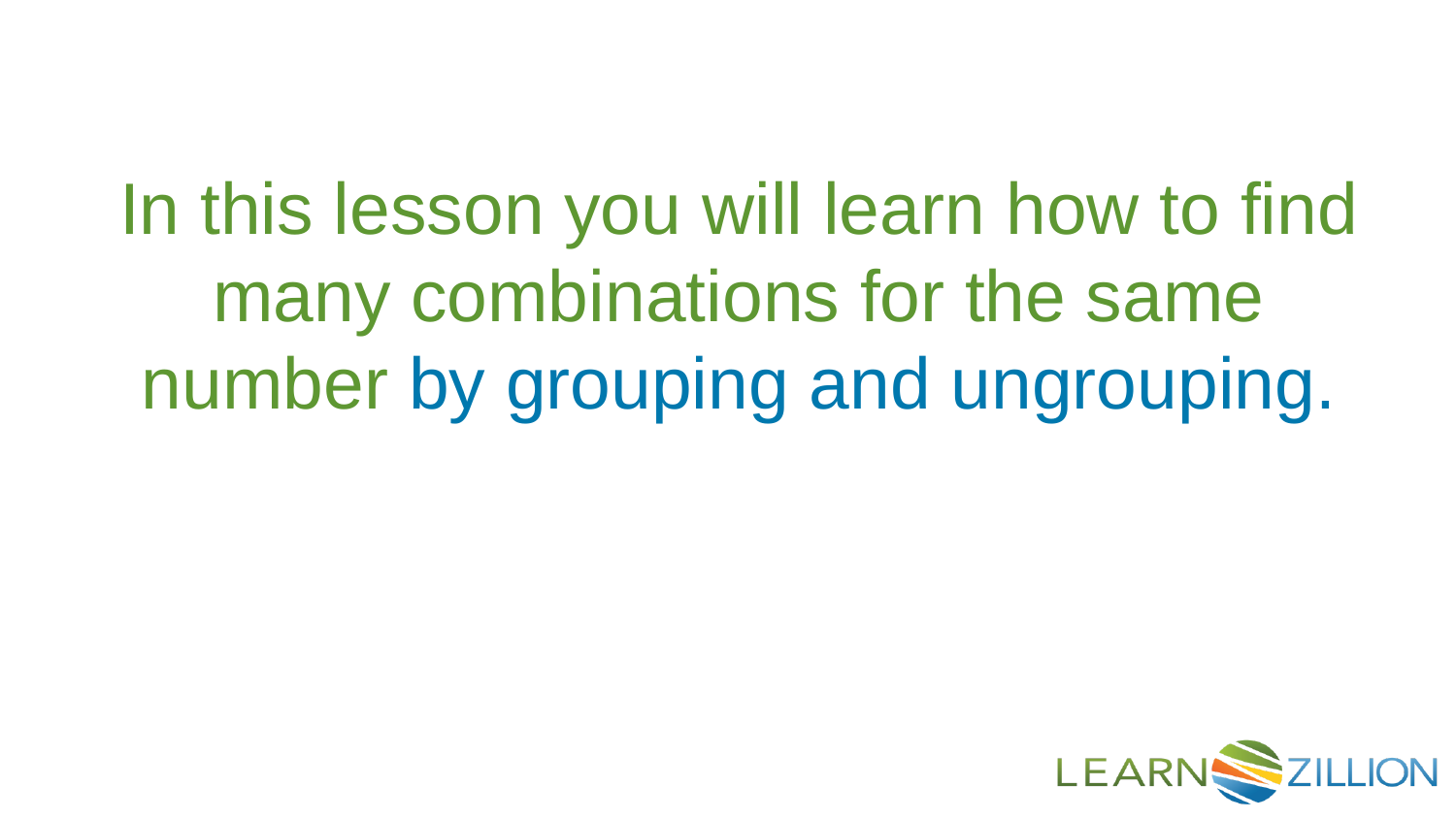

In this lesson you will learn how to find many combinations for the same number by grouping and ungrouping.